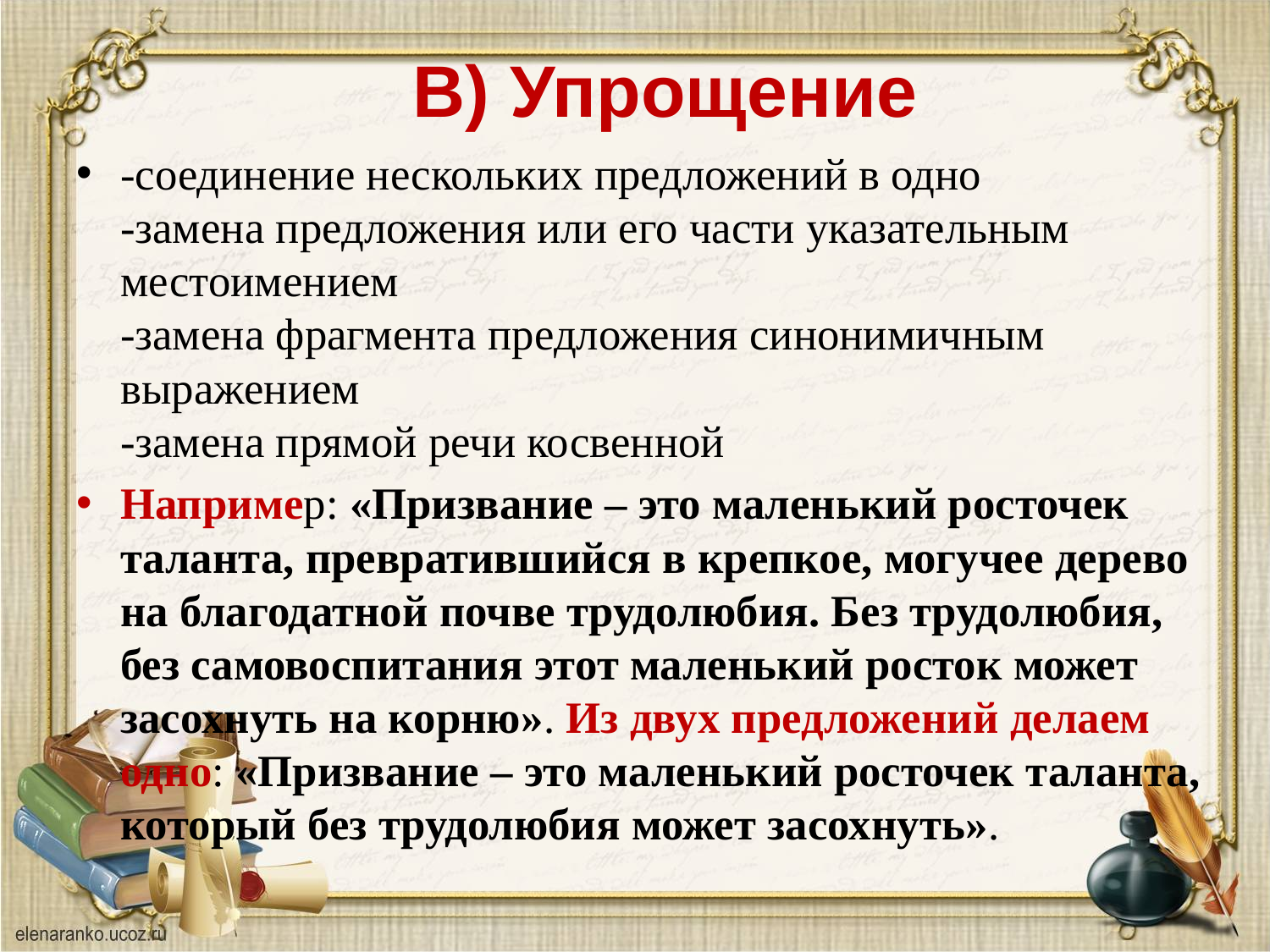

# В) Упрощение
-соединение нескольких предложений в одно
-замена предложения или его части указательным местоимением
-замена фрагмента предложения синонимичным выражением
-замена прямой речи косвенной
Например: «Призвание – это маленький росточек таланта, превратившийся в крепкое, могучее дерево на благодатной почве трудолюбия. Без трудолюбия, без самовоспитания этот маленький росток может засохнуть на корню». Из двух предложений делаем одно: «Призвание – это маленький росточек таланта, который без трудолюбия может засохнуть».